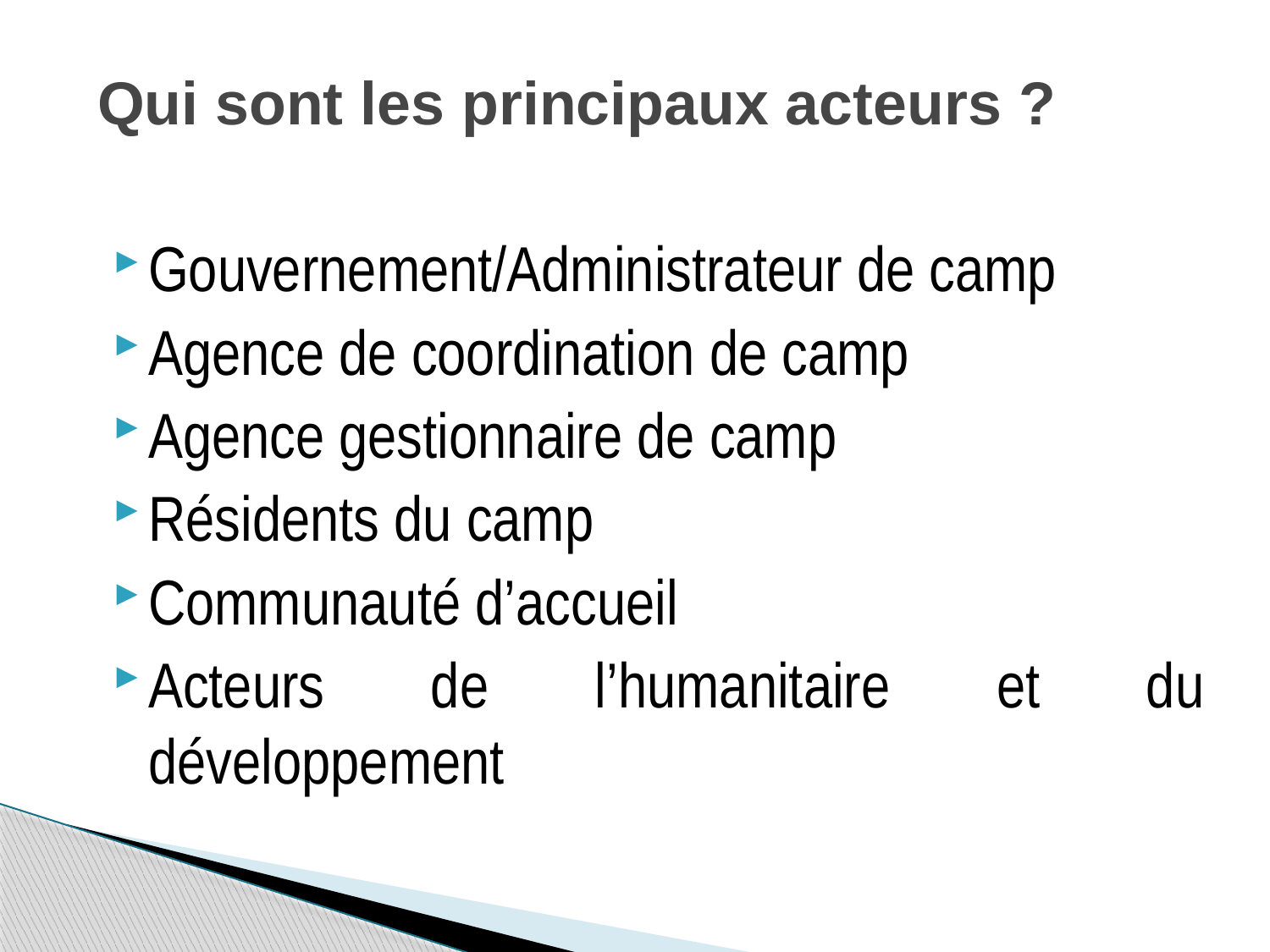

# Qui sont les principaux acteurs ?
Gouvernement/Administrateur de camp
Agence de coordination de camp
Agence gestionnaire de camp
Résidents du camp
Communauté d’accueil
Acteurs de l’humanitaire et du développement